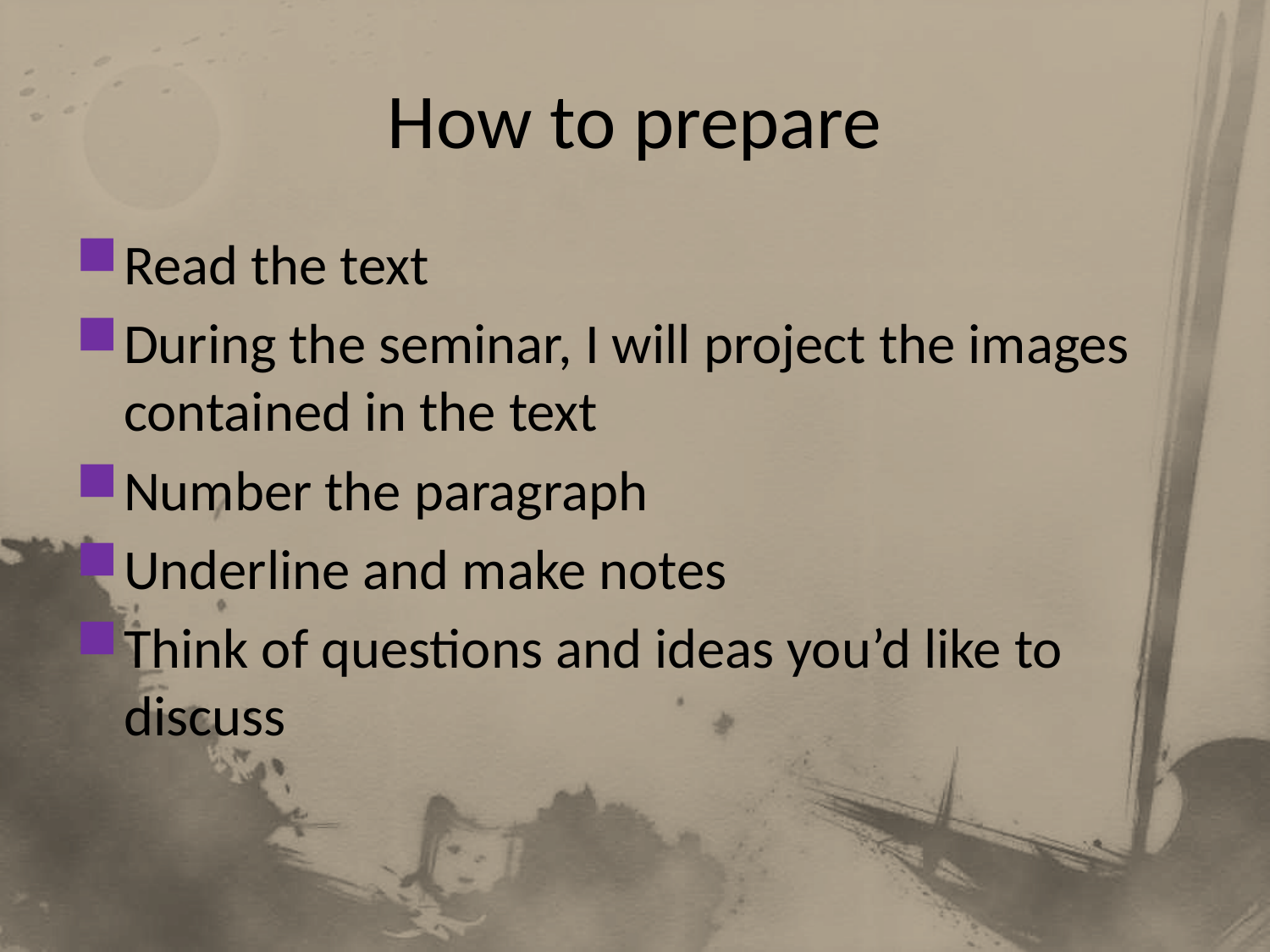

# How to prepare
Read the text
During the seminar, I will project the images contained in the text
Number the paragraph
Underline and make notes
Think of questions and ideas you’d like to discuss